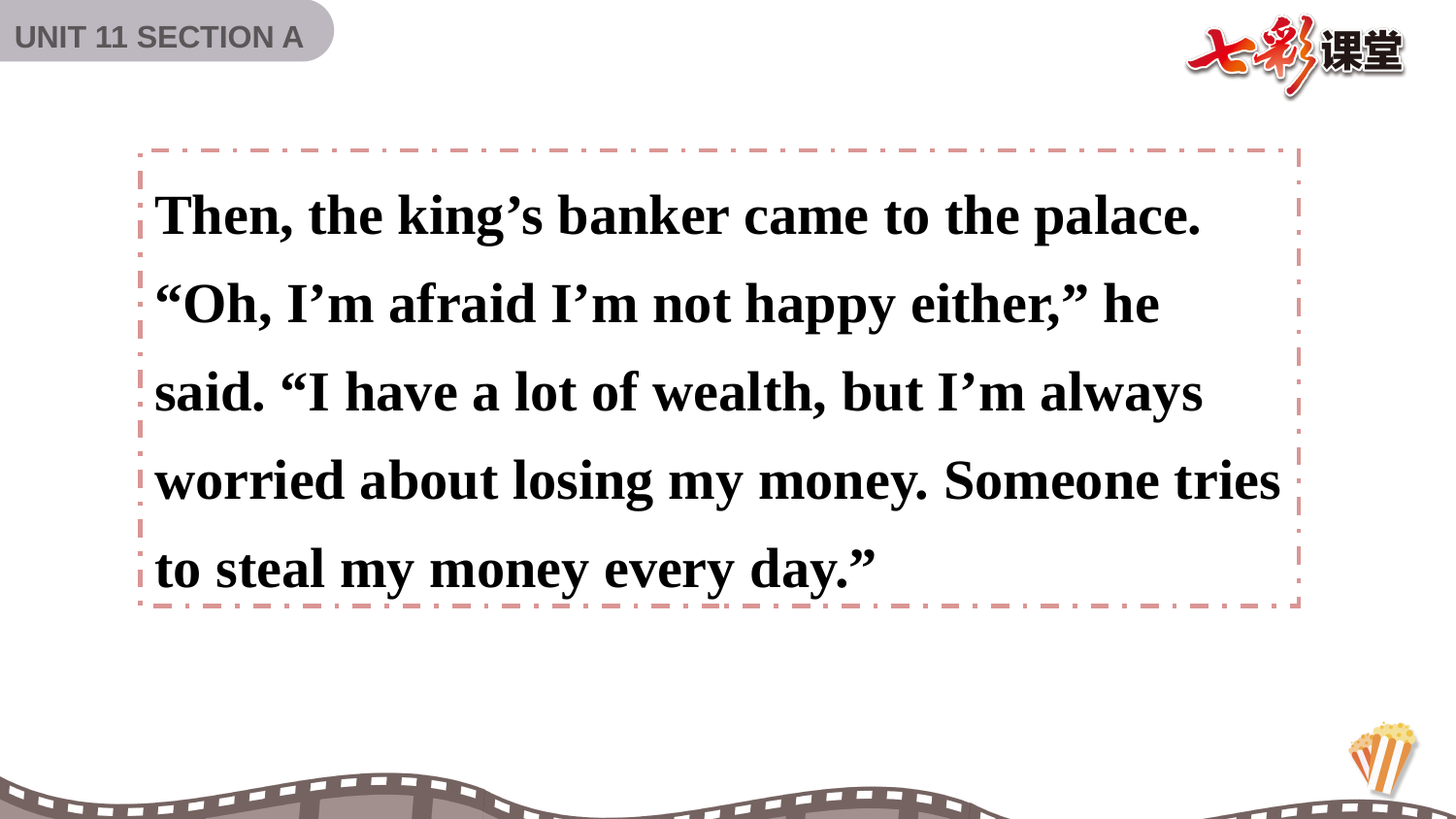

Then, the king’s banker came to the palace. “Oh, I’m afraid I’m not happy either,” he said. “I have a lot of wealth, but I’m always worried about losing my money. Someone tries to steal my money every day.”